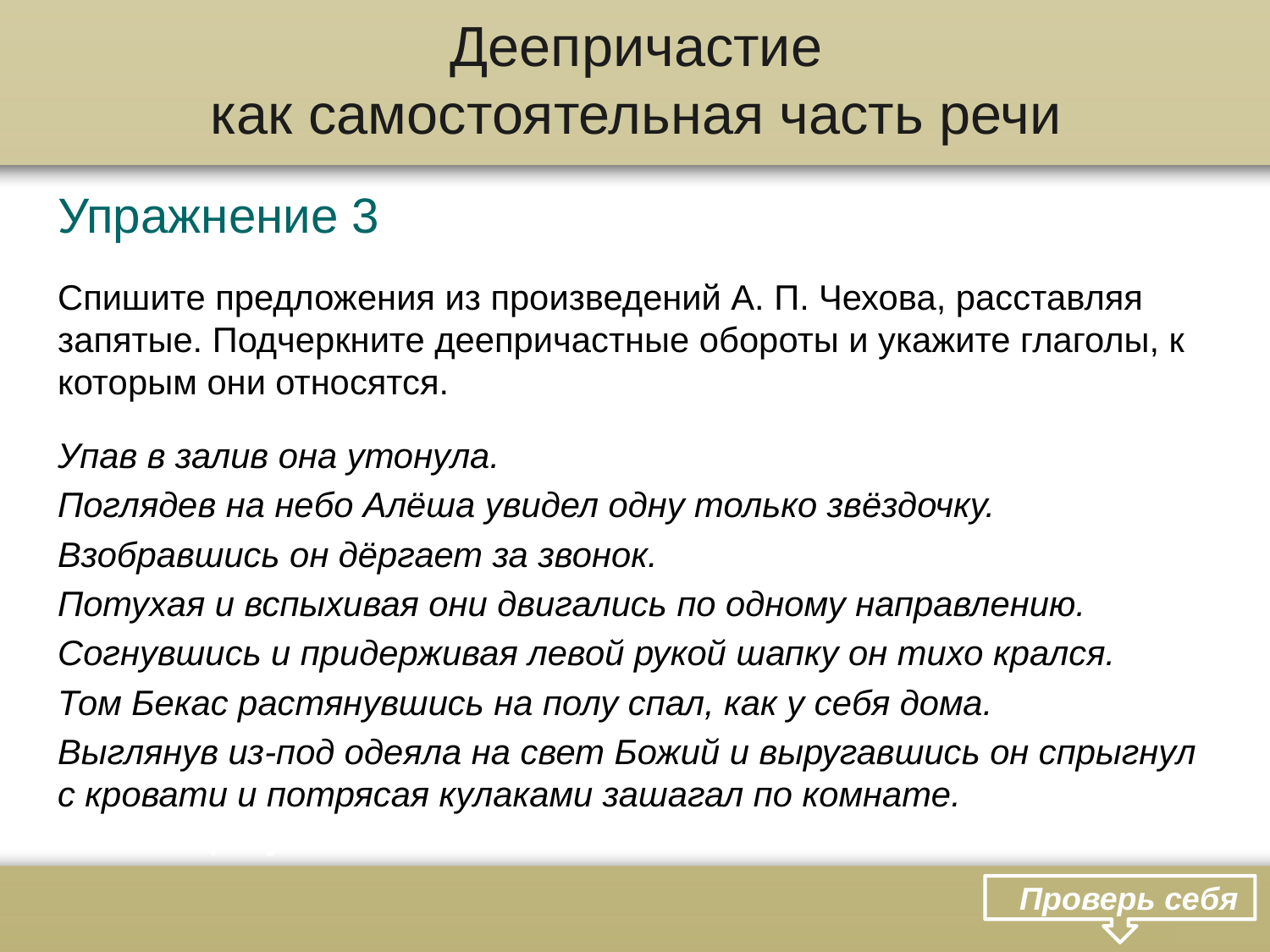

# Деепричастие как самостоятельная часть речи

Упражнение 3

Спишите предложения из произведений А. П. Чехова, расставляя запятые. Подчеркните деепричастные обороты и укажите глаголы, к которым они относятся.

Упав в залив она утонула.
Поглядев на небо Алёша увидел одну только звёздочку.
Взобравшись он дёргает за звонок.
Потухая и вспыхивая они двигались по одному направлению.
Согнувшись и придерживая левой рукой шапку он тихо крался.
Том Бекас растянувшись на полу спал, как у себя дома.
Выглянув из-под одеяла на свет Божий и выругавшись он спрыгнул с кровати и потрясая кулаками зашагал по комнате.

  Проверь себя